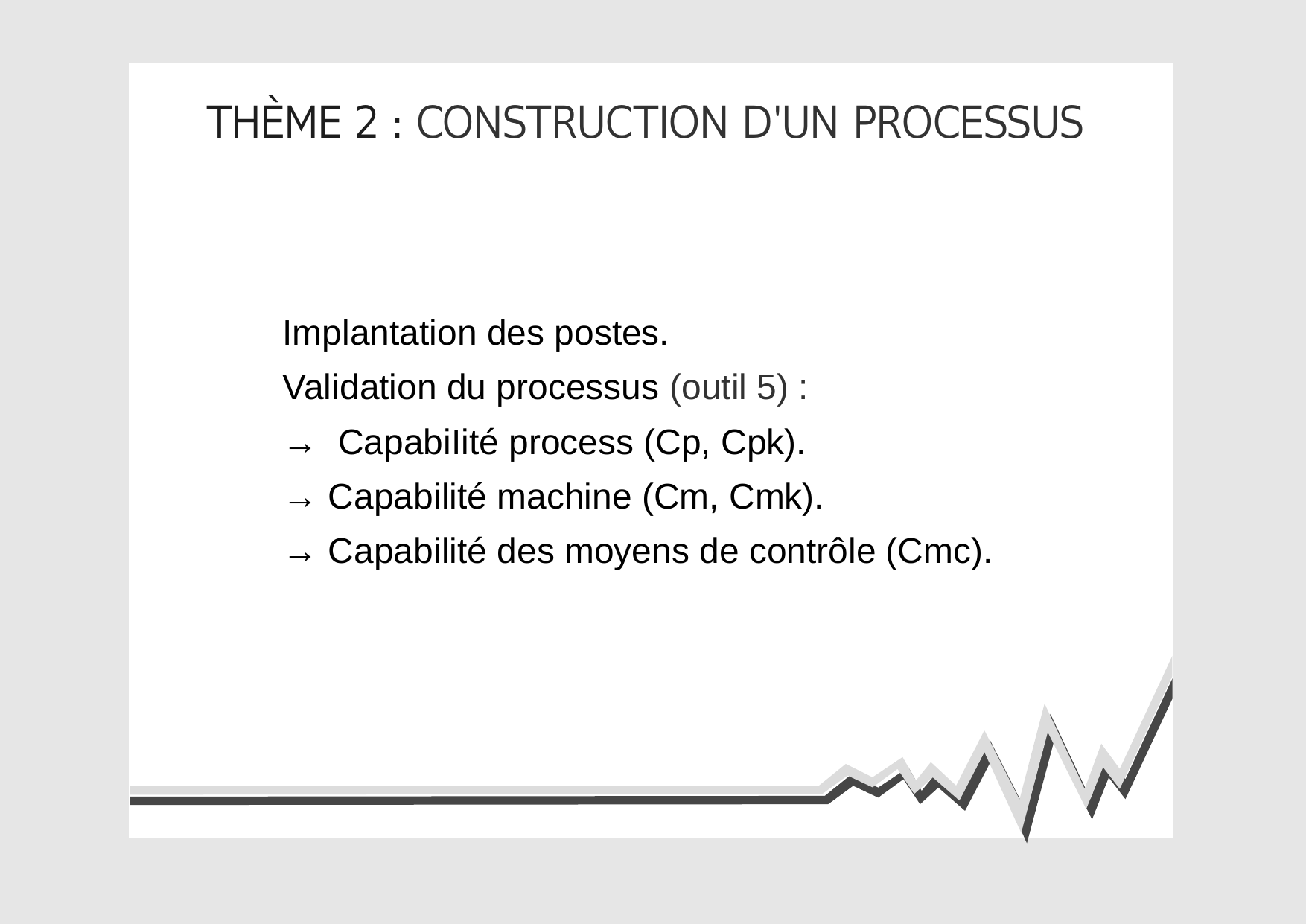

THÈME 2 : CONSTRUCTION D'UN PROCESSUS
Implantation des postes.
Validation du processus (outil 5) :
→  CapabiIité process (Cp, Cpk).
→ Capabilité machine (Cm, Cmk).
→ Capabilité des moyens de contrôle (Cmc).